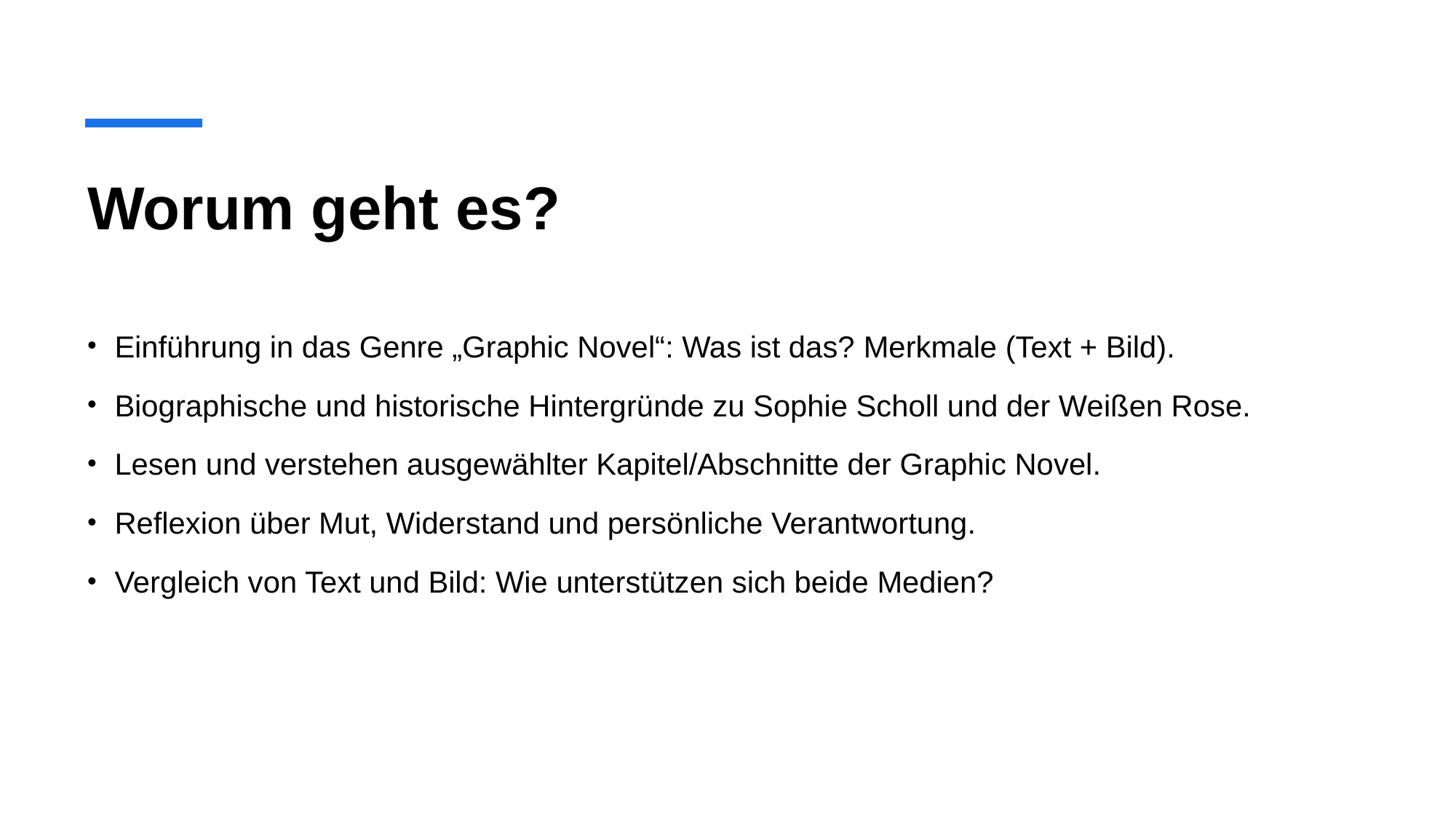

# Worum geht es?
Einführung in das Genre „Graphic Novel“: Was ist das? Merkmale (Text + Bild).
Biographische und historische Hintergründe zu Sophie Scholl und der Weißen Rose.
Lesen und verstehen ausgewählter Kapitel/Abschnitte der Graphic Novel.
Reflexion über Mut, Widerstand und persönliche Verantwortung.
Vergleich von Text und Bild: Wie unterstützen sich beide Medien?